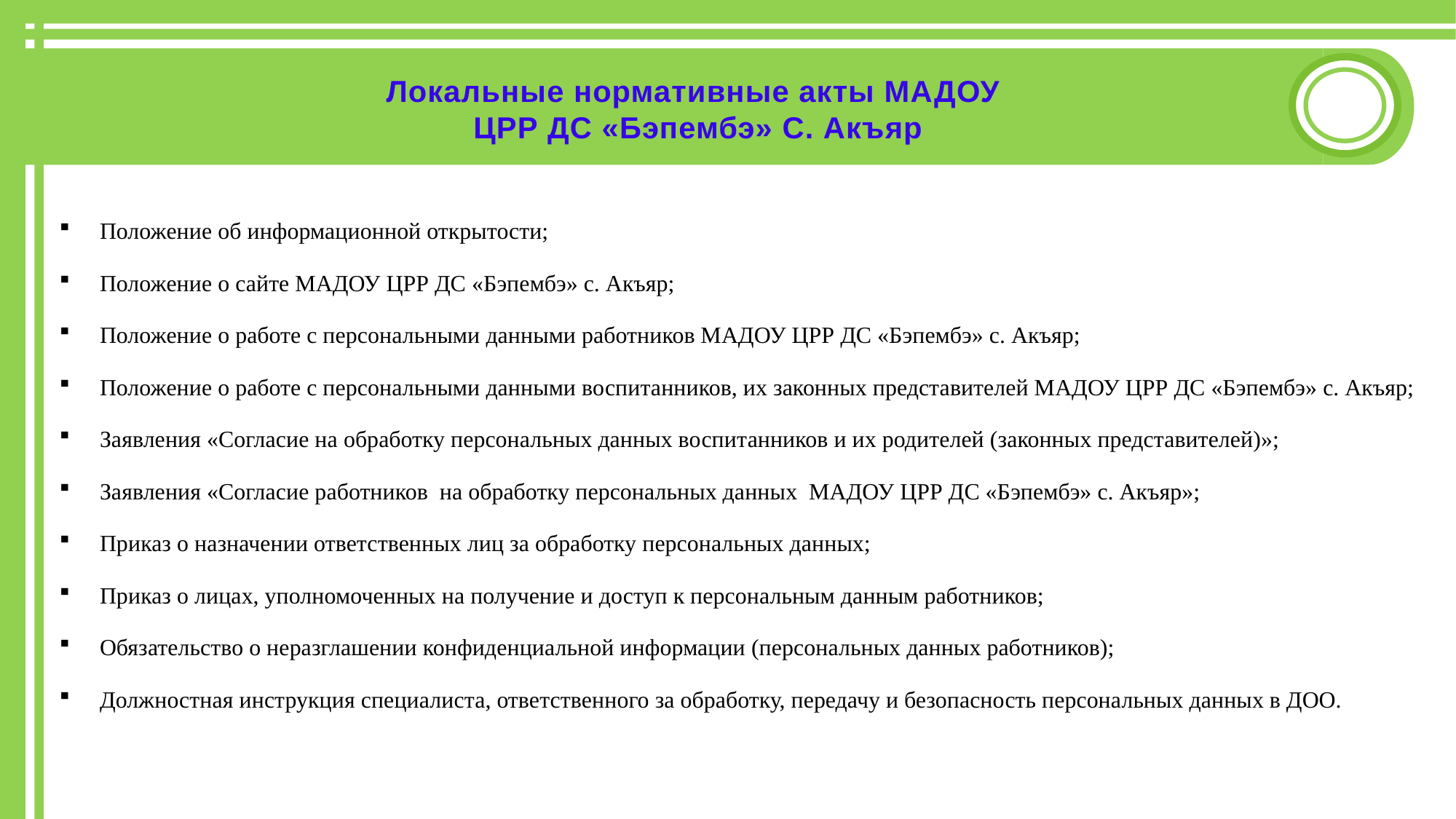

# Локальные нормативные акты МАДОУ ЦРР ДС «Бэпембэ» С. Акъяр
Положение об информационной открытости;
Положение о сайте МАДОУ ЦРР ДС «Бэпембэ» с. Акъяр;
Положение о работе с персональными данными работников МАДОУ ЦРР ДС «Бэпембэ» с. Акъяр;
Положение о работе с персональными данными воспитанников, их законных представителей МАДОУ ЦРР ДС «Бэпембэ» с. Акъяр;
Заявления «Согласие на обработку персональных данных воспитанников и их родителей (законных представителей)»;
Заявления «Согласие работников  на обработку персональных данных  МАДОУ ЦРР ДС «Бэпембэ» с. Акъяр»;
Приказ о назначении ответственных лиц за обработку персональных данных;
Приказ о лицах, уполномоченных на получение и доступ к персональным данным работников;
Обязательство о неразглашении конфиденциальной информации (персональных данных работников);
Должностная инструкция специалиста, ответственного за обработку, передачу и безопасность персональных данных в ДОО.